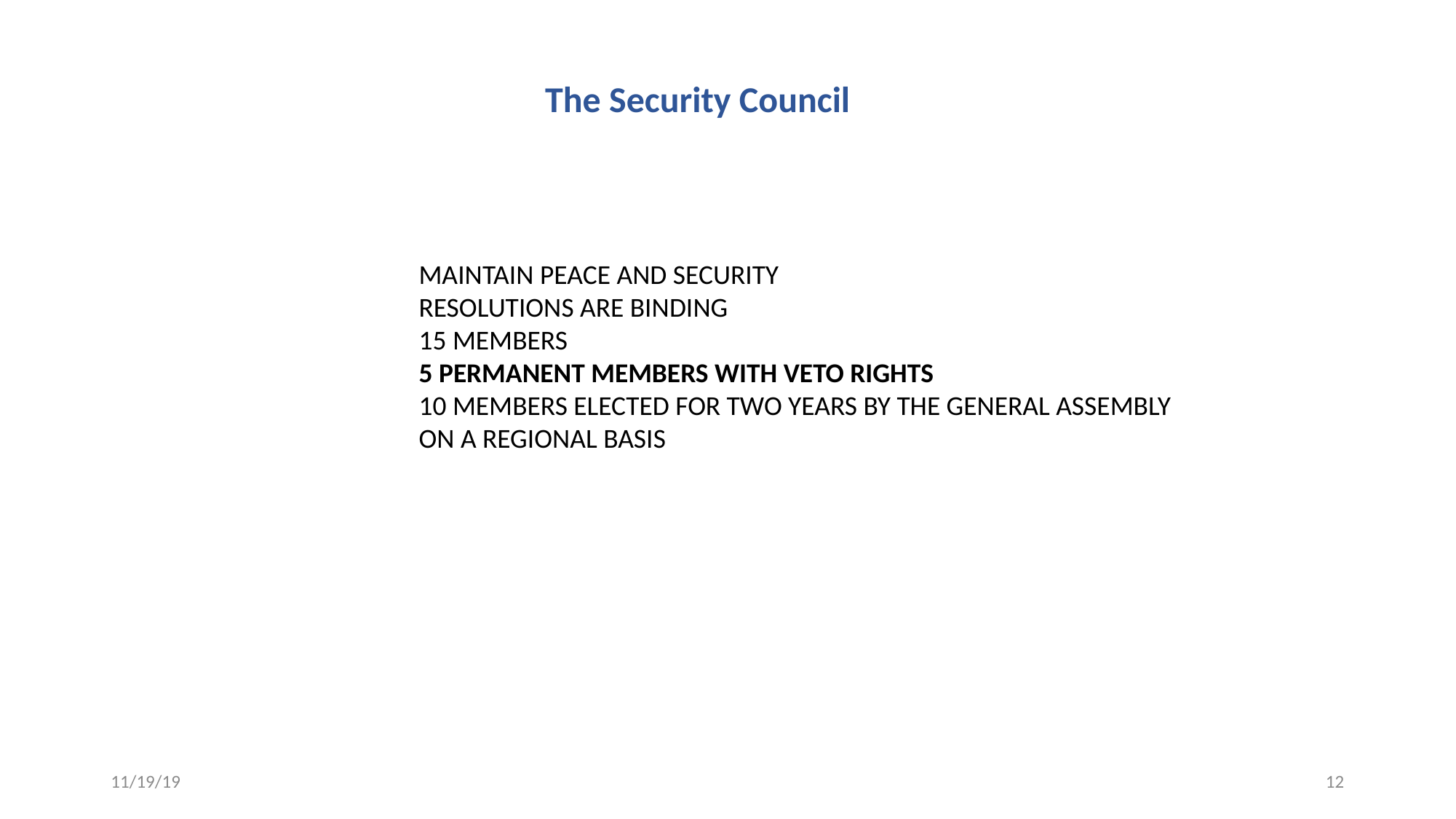

The Security Council
MAINTAIN PEACE AND SECURITY
RESOLUTIONS ARE BINDING
15 MEMBERS
5 PERMANENT MEMBERS WITH VETO RIGHTS
10 MEMBERS ELECTED FOR TWO YEARS BY THE GENERAL ASSEMBLY
ON A REGIONAL BASIS

11/19/19

12